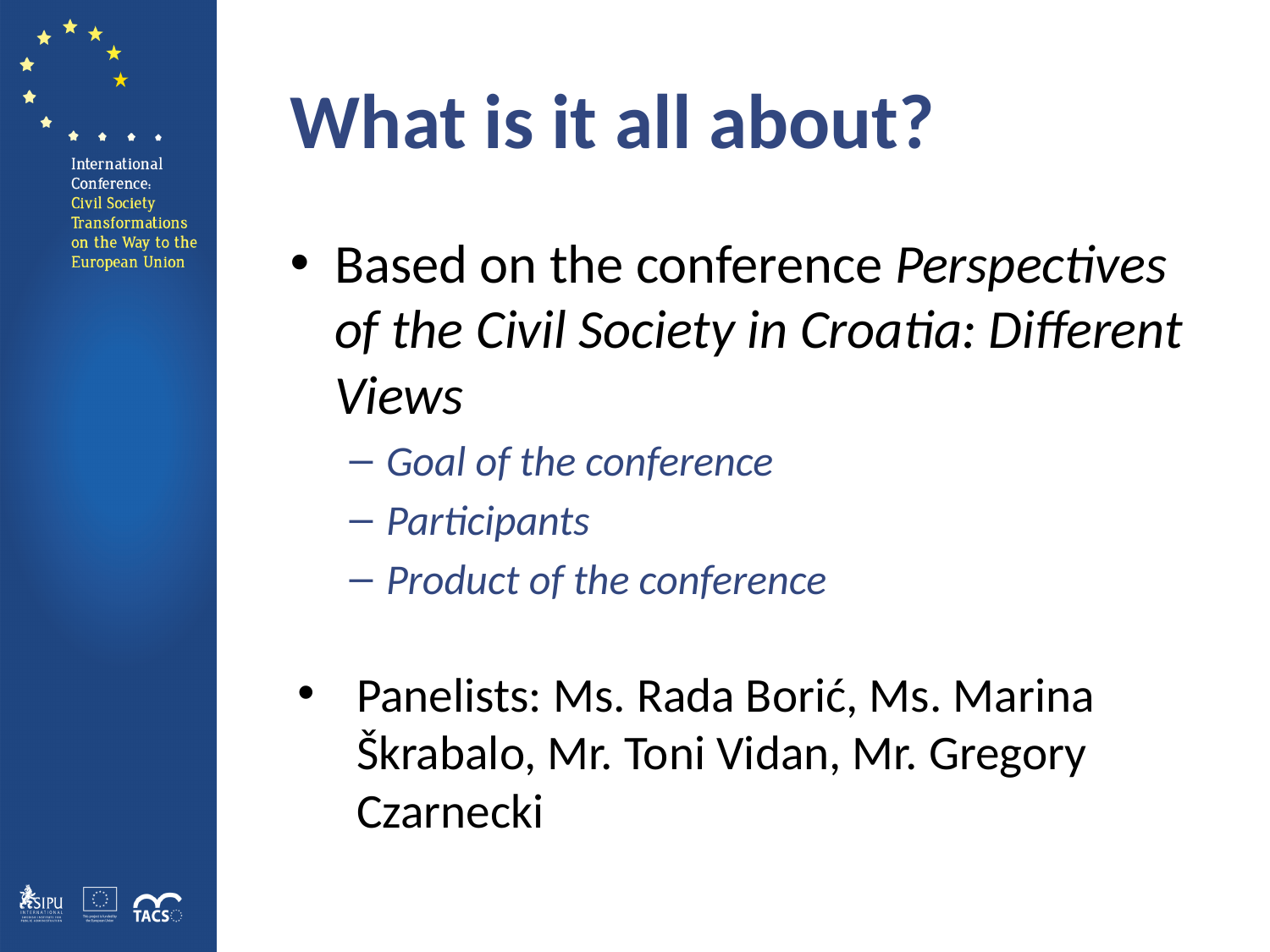

# What is it all about?
Based on the conference Perspectives of the Civil Society in Croatia: Different Views
Goal of the conference
Participants
Product of the conference
Panelists: Ms. Rada Borić, Ms. Marina Škrabalo, Mr. Toni Vidan, Mr. Gregory Czarnecki